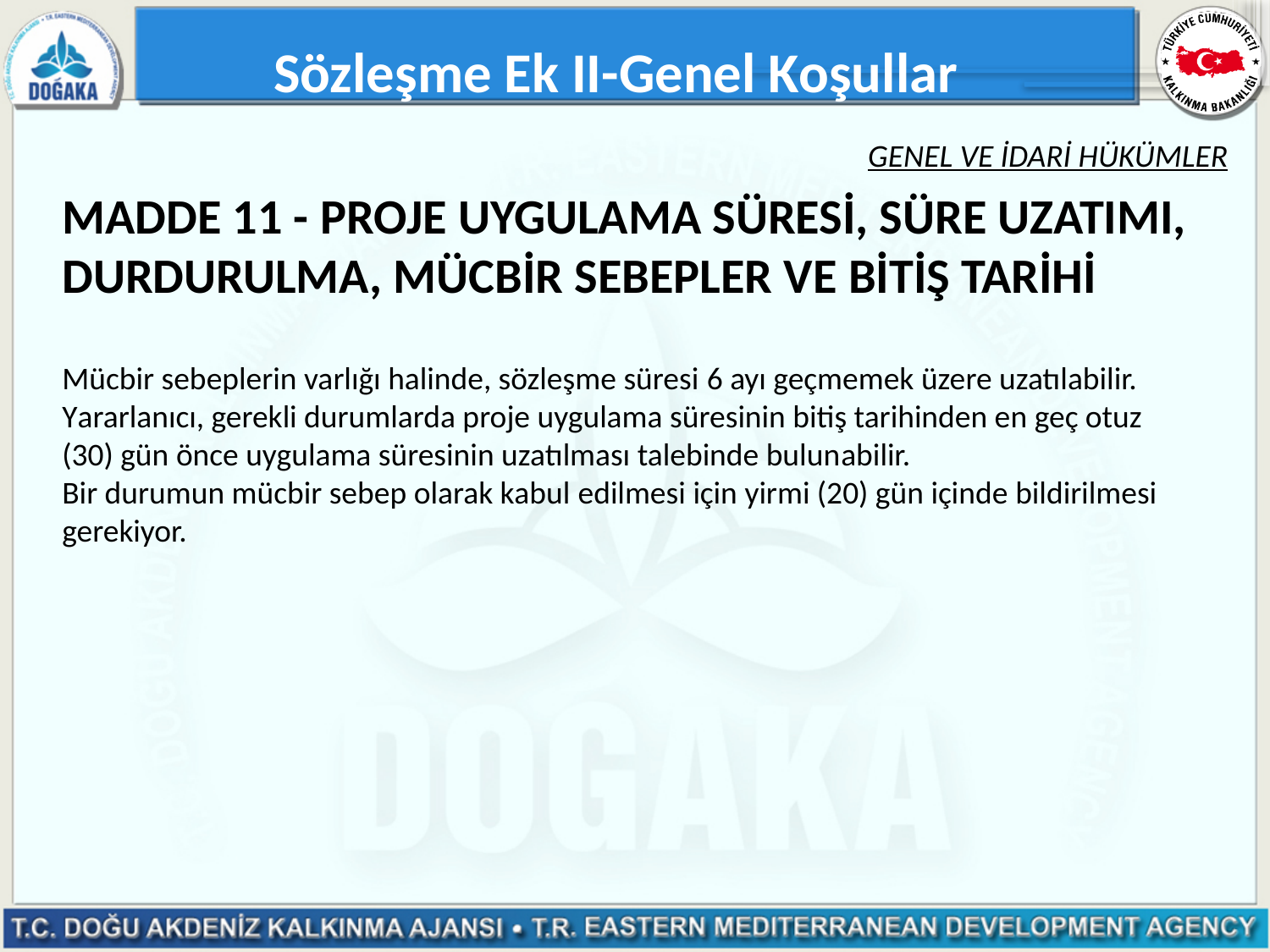

Sözleşme Ek II-Genel Koşullar
Genel ve İdarİ hükümler
# MADDE 11 - PROJE UYGULAMA SÜRESİ, SÜRE UZATIMI, DURDURULMA, MÜCBİR SEBEPLER VE BİTİŞ TARİHİ
Mücbir sebeplerin varlığı halinde, sözleşme süresi 6 ayı geçmemek üzere uzatılabilir.
Yararlanıcı, gerekli durumlarda proje uygulama süresinin bitiş tarihinden en geç otuz (30) gün önce uygulama süresinin uzatılması talebinde bulunabilir.
Bir durumun mücbir sebep olarak kabul edilmesi için yirmi (20) gün içinde bildirilmesi gerekiyor.